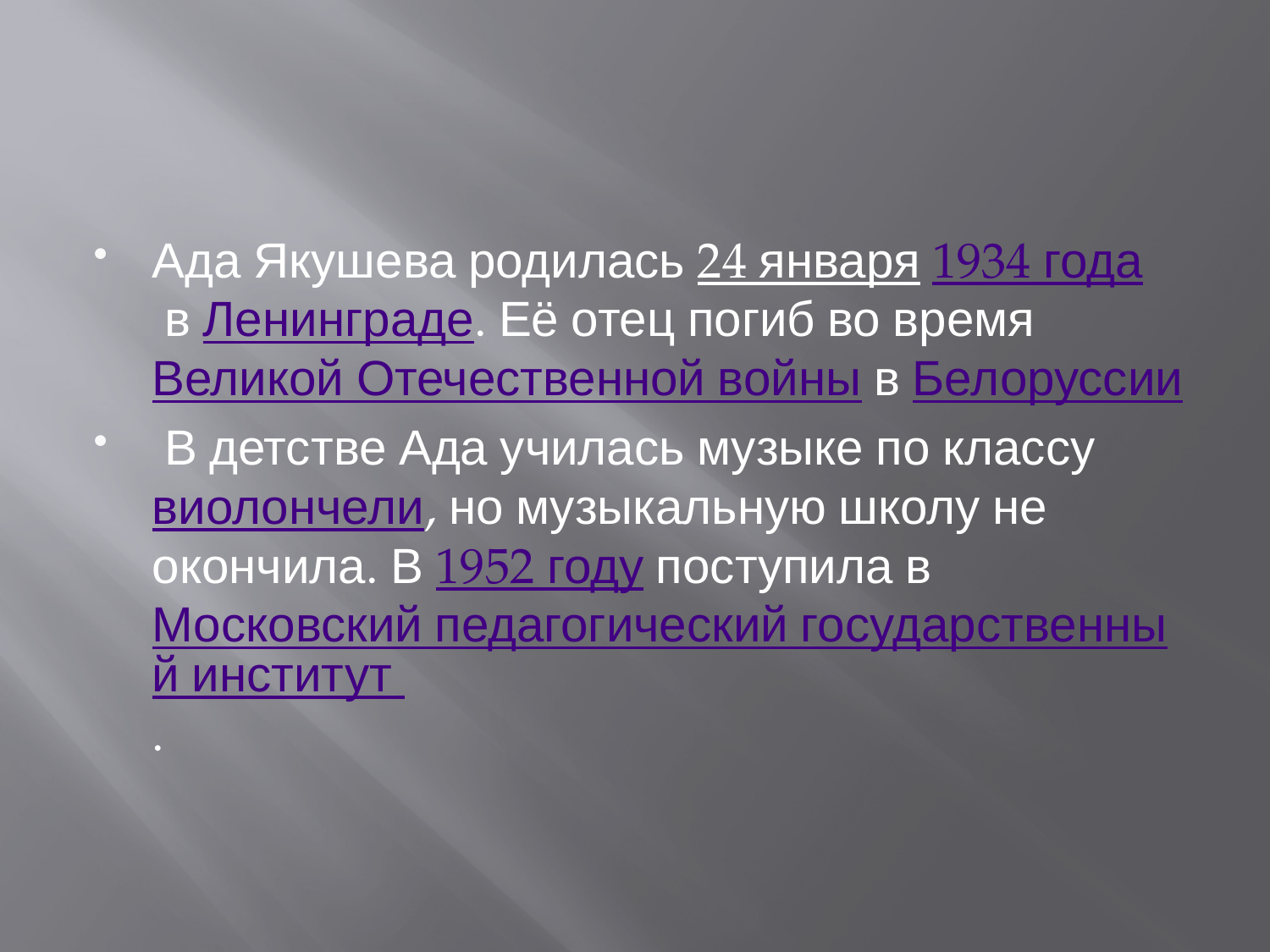

#
Ада Якушева родилась 24 января 1934 года в Ленинграде. Её отец погиб во время Великой Отечественной войны в Белоруссии
 В детстве Ада училась музыке по классу виолончели, но музыкальную школу не окончила. В 1952 году поступила в Московский педагогический государственный институт .